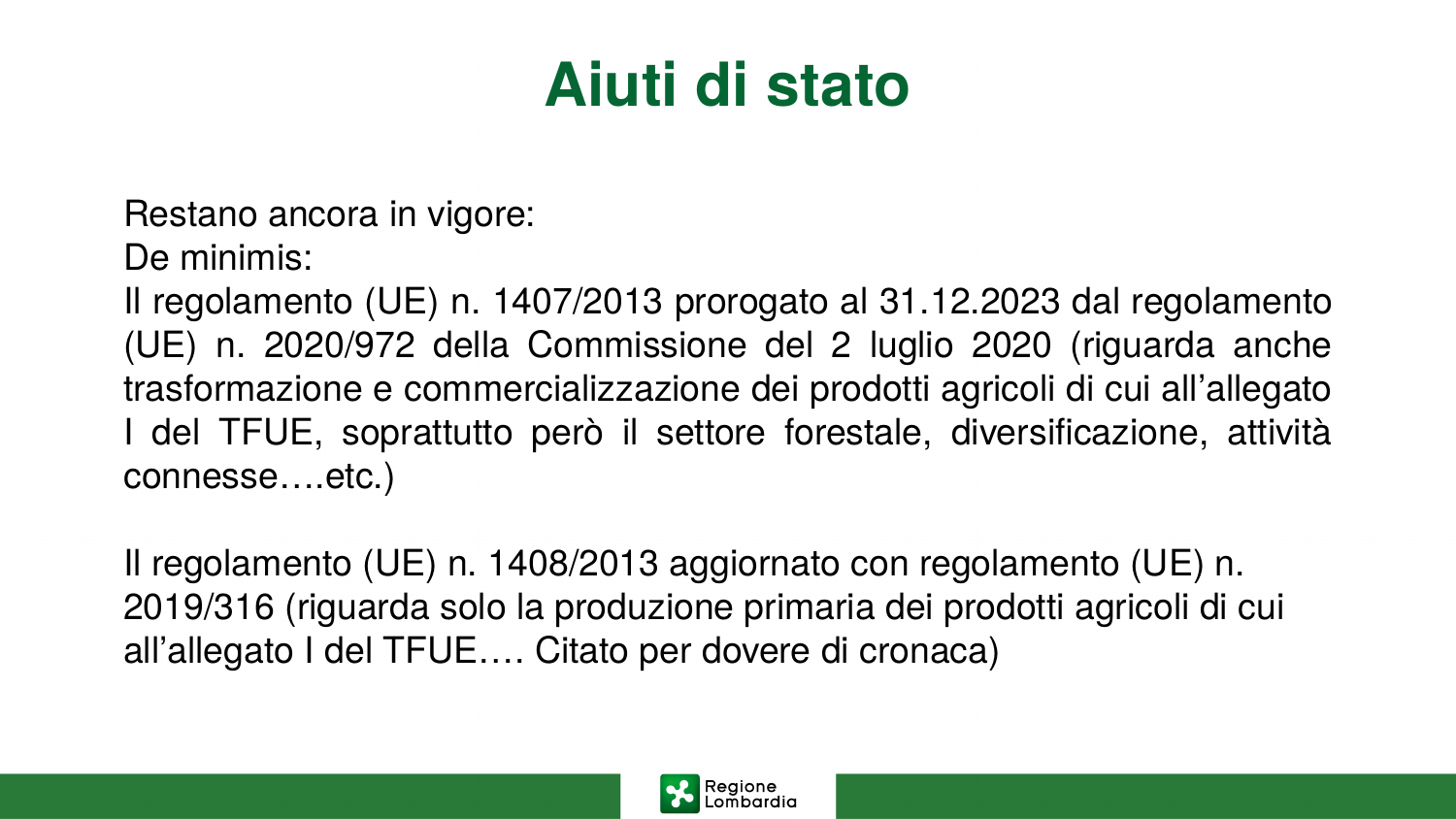

# Aiuti di stato
Restano ancora in vigore:
De minimis:
Il regolamento (UE) n. 1407/2013 prorogato al 31.12.2023 dal regolamento (UE) n. 2020/972 della Commissione del 2 luglio 2020 (riguarda anche trasformazione e commercializzazione dei prodotti agricoli di cui all’allegato I del TFUE, soprattutto però il settore forestale, diversificazione, attività connesse….etc.)

Il regolamento (UE) n. 1408/2013 aggiornato con regolamento (UE) n.  2019/316 (riguarda solo la produzione primaria dei prodotti agricoli di cui all’allegato I del TFUE…. Citato per dovere di cronaca)